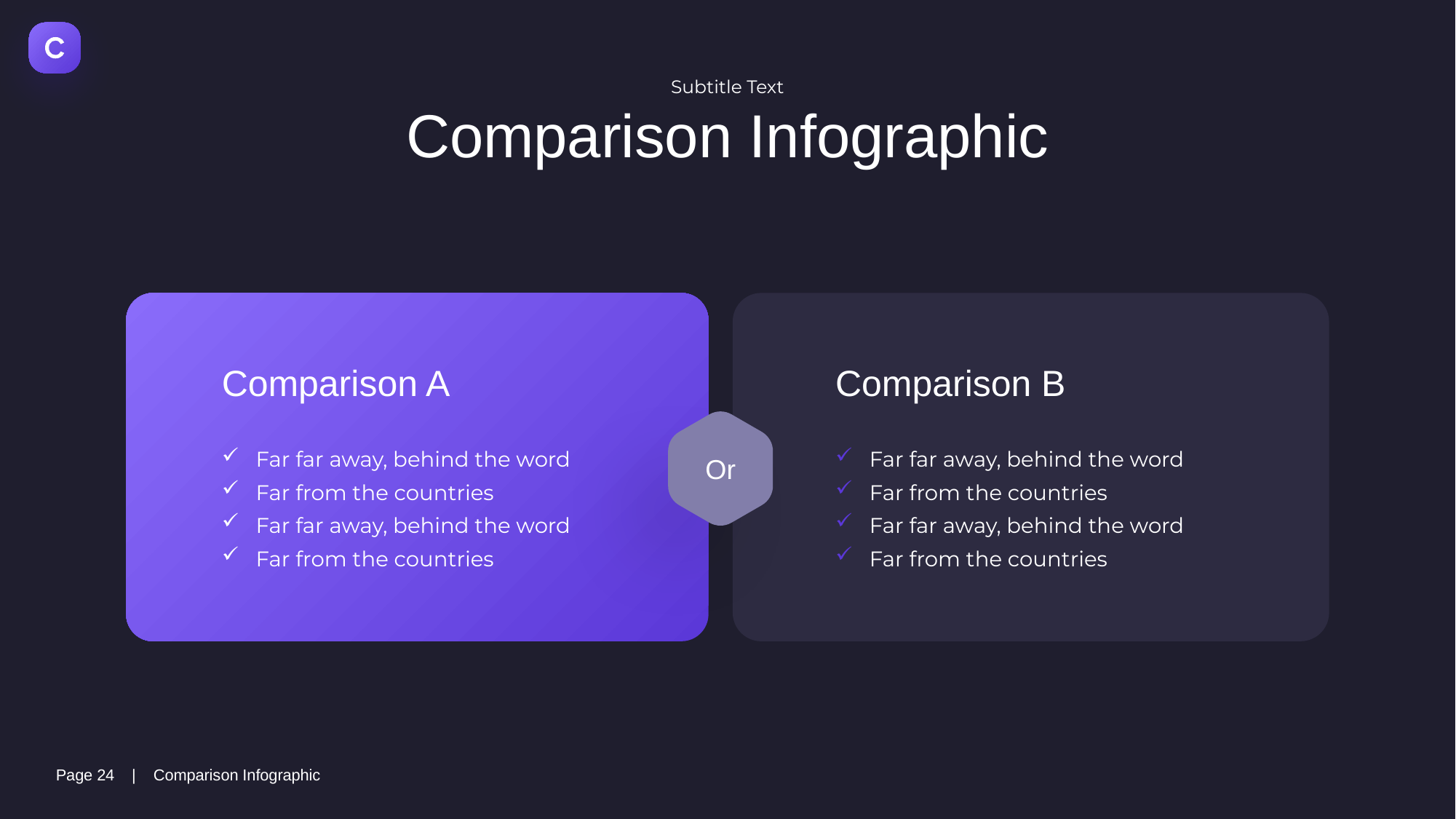

Subtitle Text
Comparison Infographic

Comparison A
Far far away, behind the word
Far from the countries
Far far away, behind the word
Far from the countries

Comparison B
Far far away, behind the word
Far from the countries
Far far away, behind the word
Far from the countries
Or